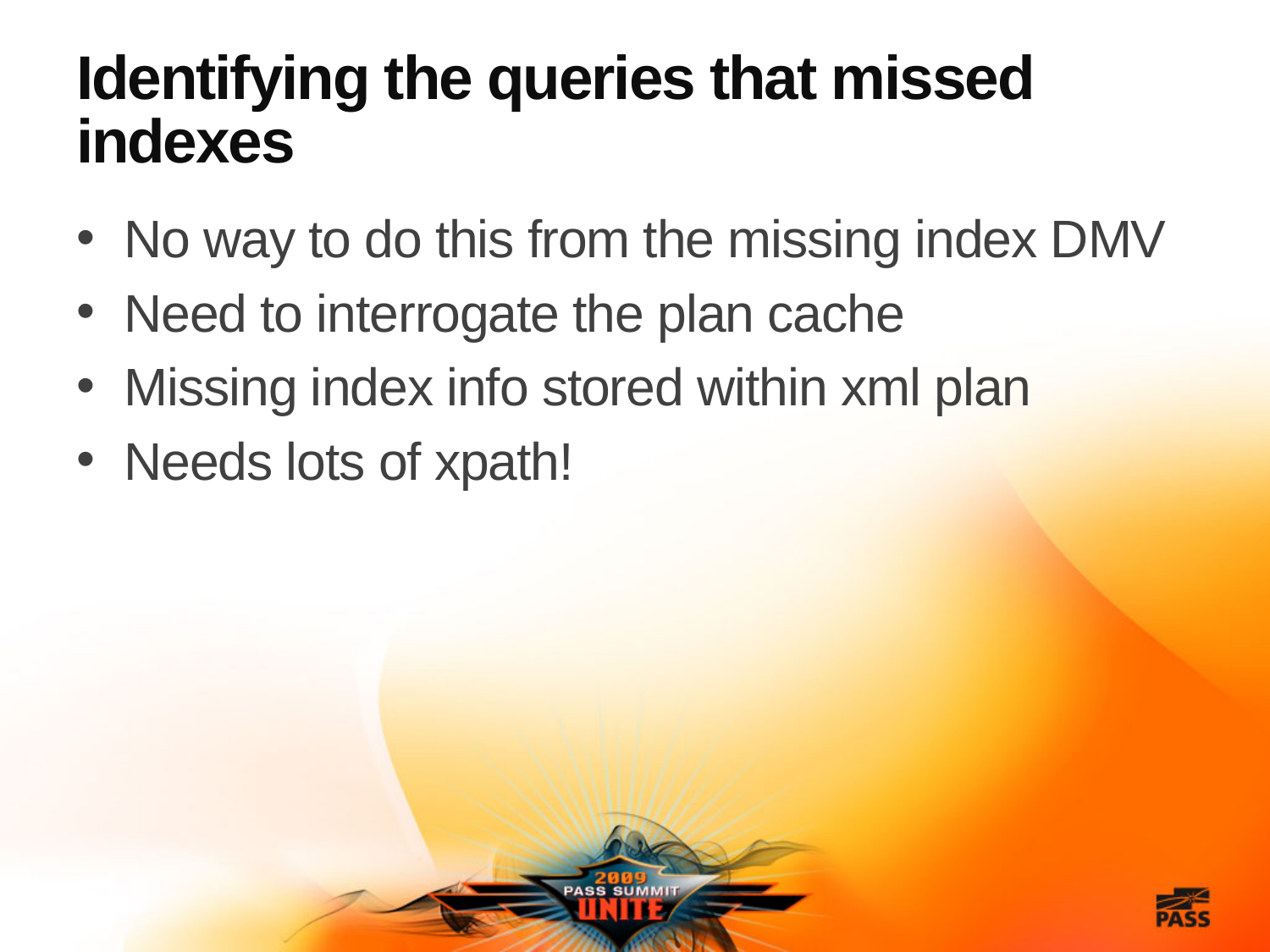

# Identifying the queries that missed indexes
No way to do this from the missing index DMV
Need to interrogate the plan cache
Missing index info stored within xml plan
Needs lots of xpath!